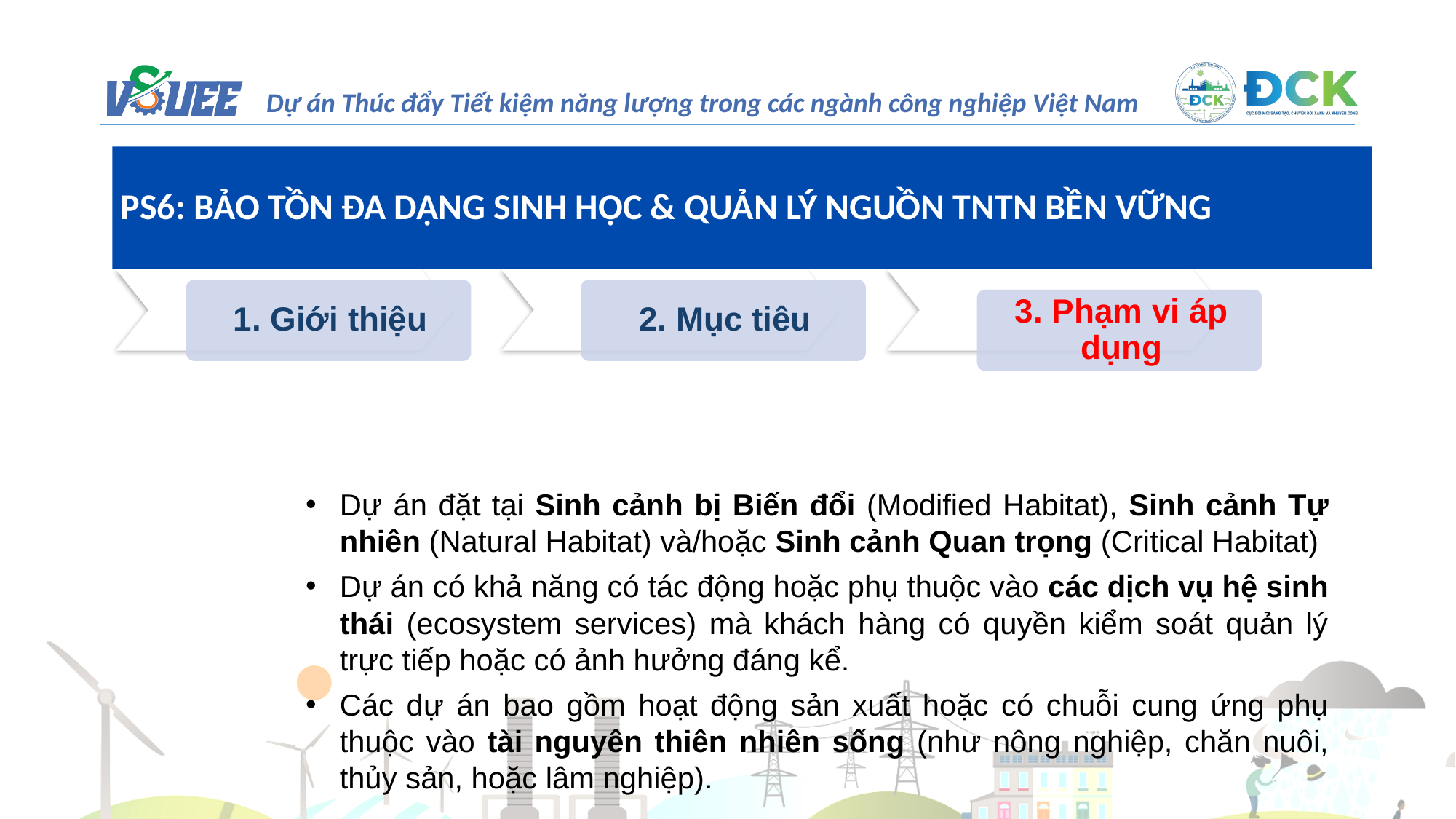

PS6: BẢO TỒN ĐA DẠNG SINH HỌC & QUẢN LÝ NGUỒN TNTN BỀN VỮNG
1. Giới thiệu
2. Mục tiêu
3. Phạm vi áp dụng
Dự án đặt tại Sinh cảnh bị Biến đổi (Modified Habitat), Sinh cảnh Tự nhiên (Natural Habitat) và/hoặc Sinh cảnh Quan trọng (Critical Habitat)
Dự án có khả năng có tác động hoặc phụ thuộc vào các dịch vụ hệ sinh thái (ecosystem services) mà khách hàng có quyền kiểm soát quản lý trực tiếp hoặc có ảnh hưởng đáng kể.
Các dự án bao gồm hoạt động sản xuất hoặc có chuỗi cung ứng phụ thuộc vào tài nguyên thiên nhiên sống (như nông nghiệp, chăn nuôi, thủy sản, hoặc lâm nghiệp).